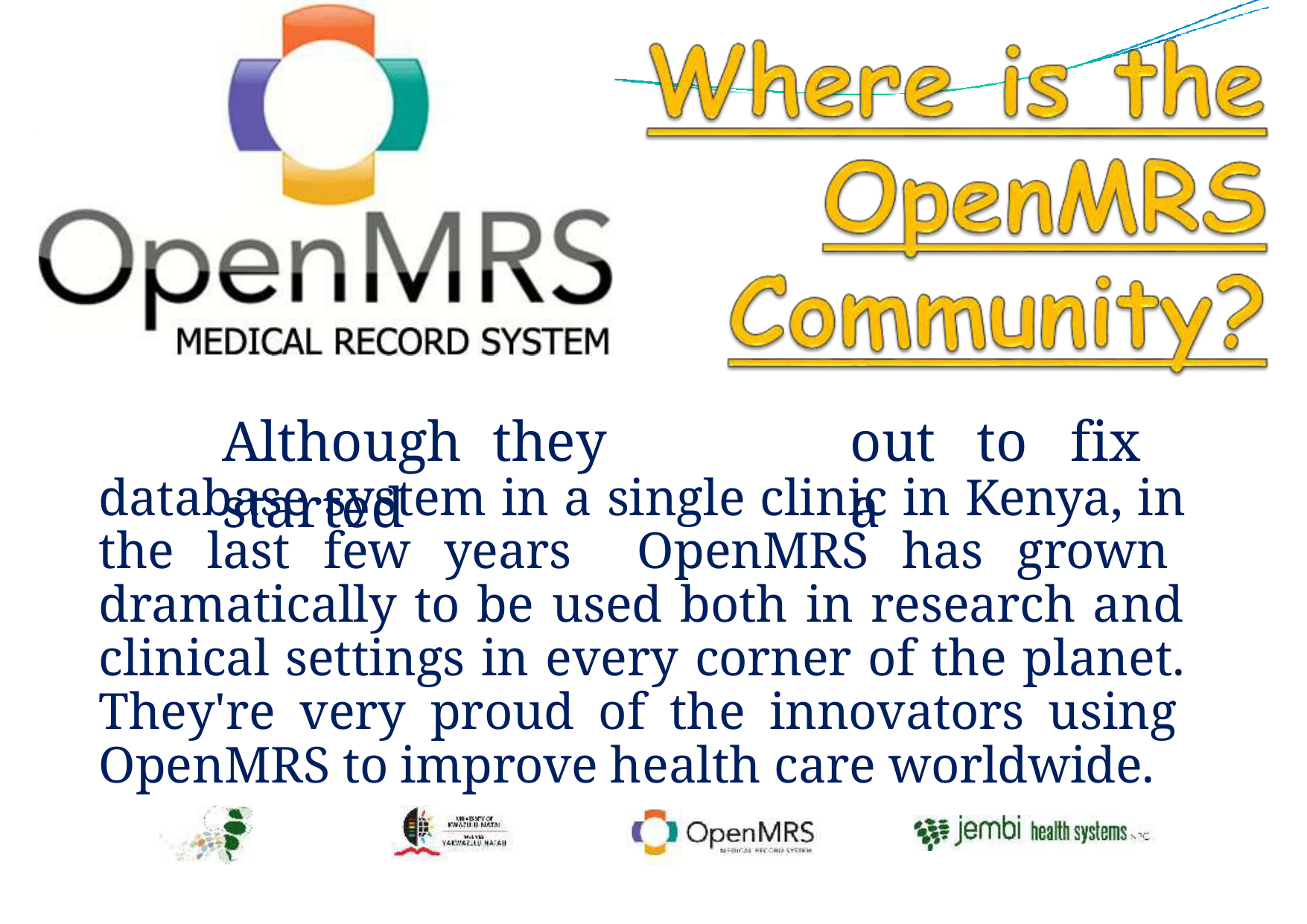

Although	they	started
out	to	fix	a
database system in a single clinic in Kenya, in  the last few years  OpenMRS has grown  dramatically to be used both in research and  clinical settings in every corner of the planet.  They're very proud of the innovators using  OpenMRS to improve health care worldwide.